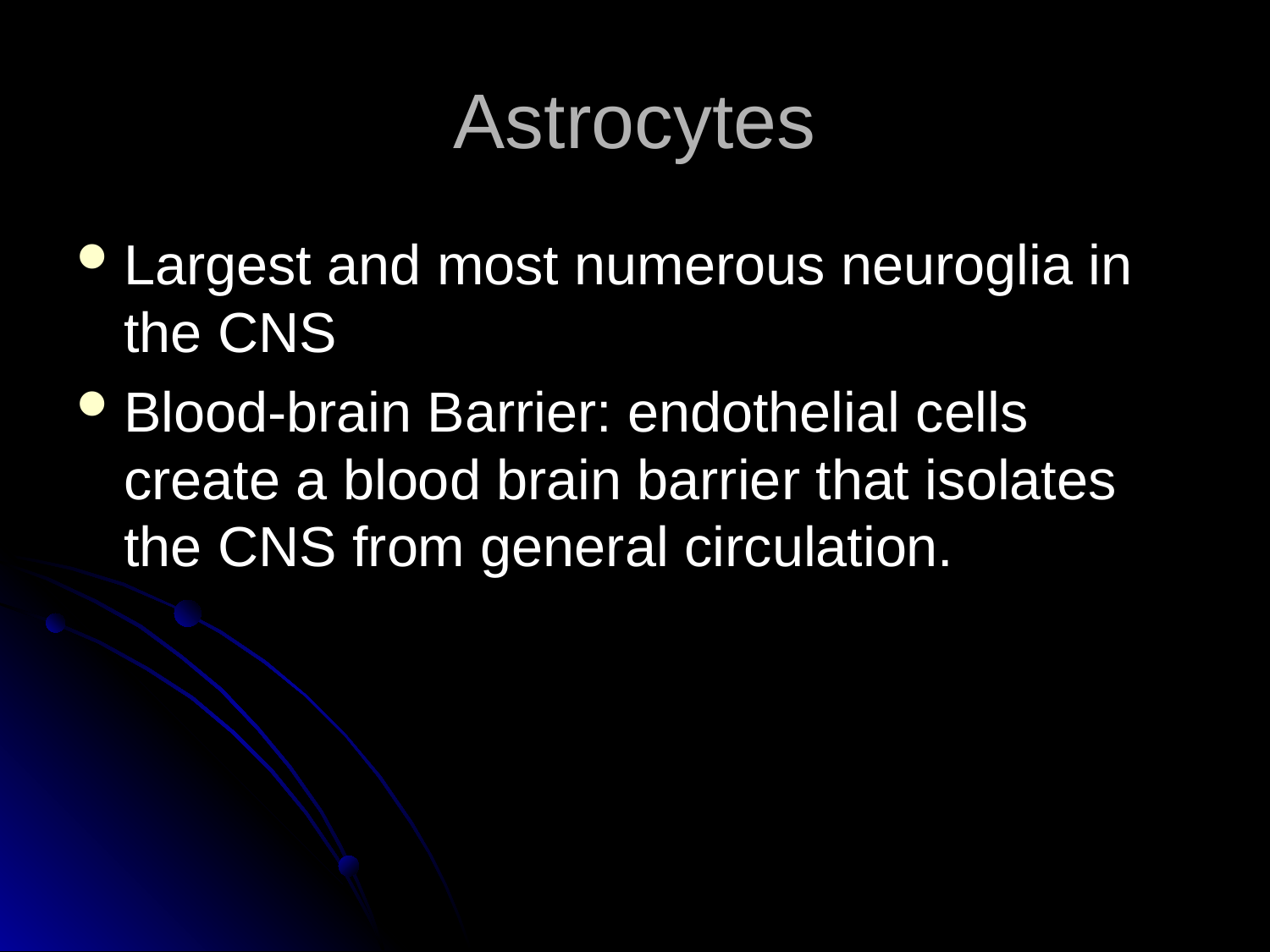

Astrocytes
Largest and most numerous neuroglia in the CNS
Blood-brain Barrier: endothelial cells create a blood brain barrier that isolates the CNS from general circulation.